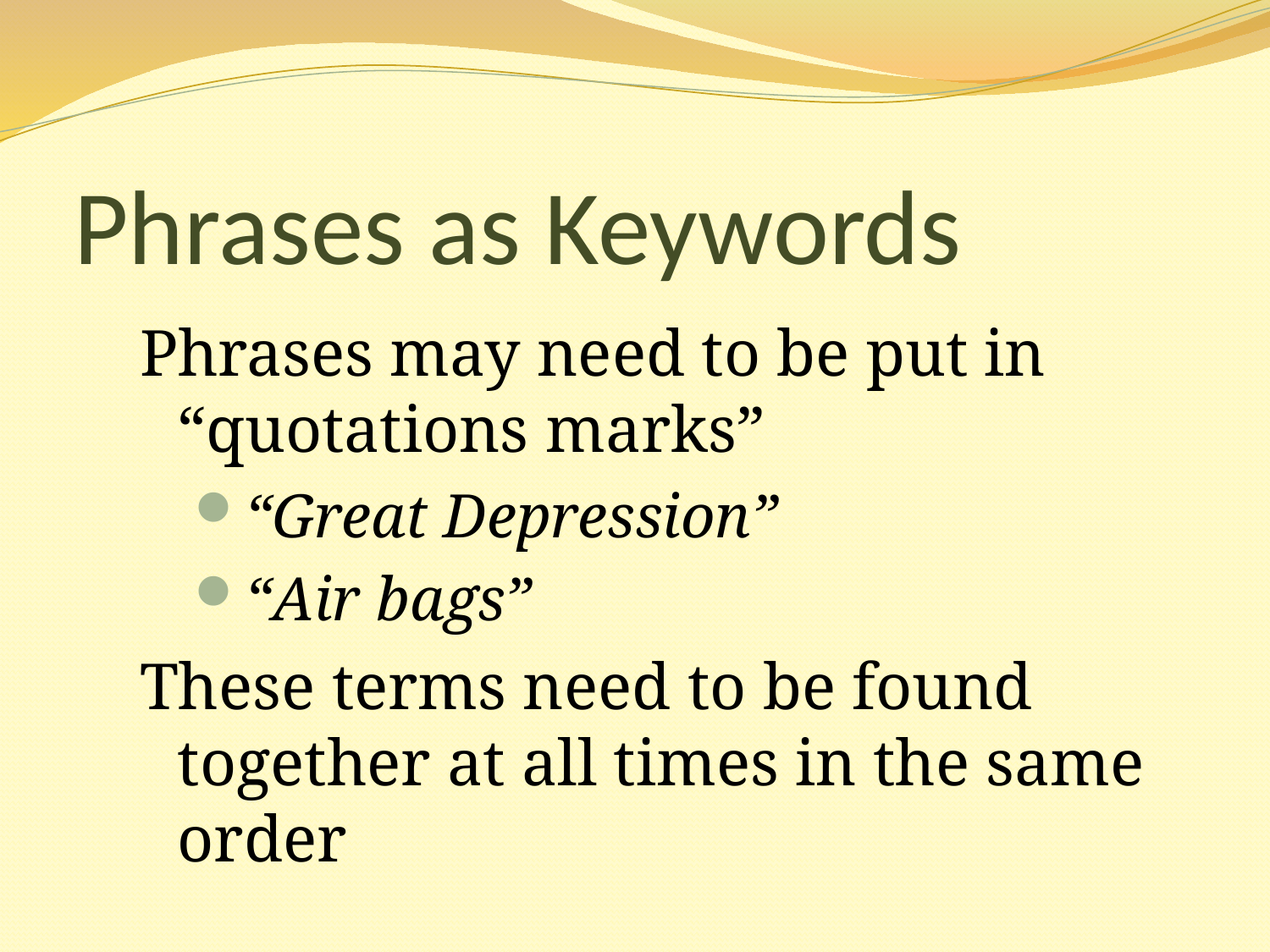

# Phrases as Keywords
Phrases may need to be put in “quotations marks”
“Great Depression”
“Air bags”
These terms need to be found together at all times in the same order